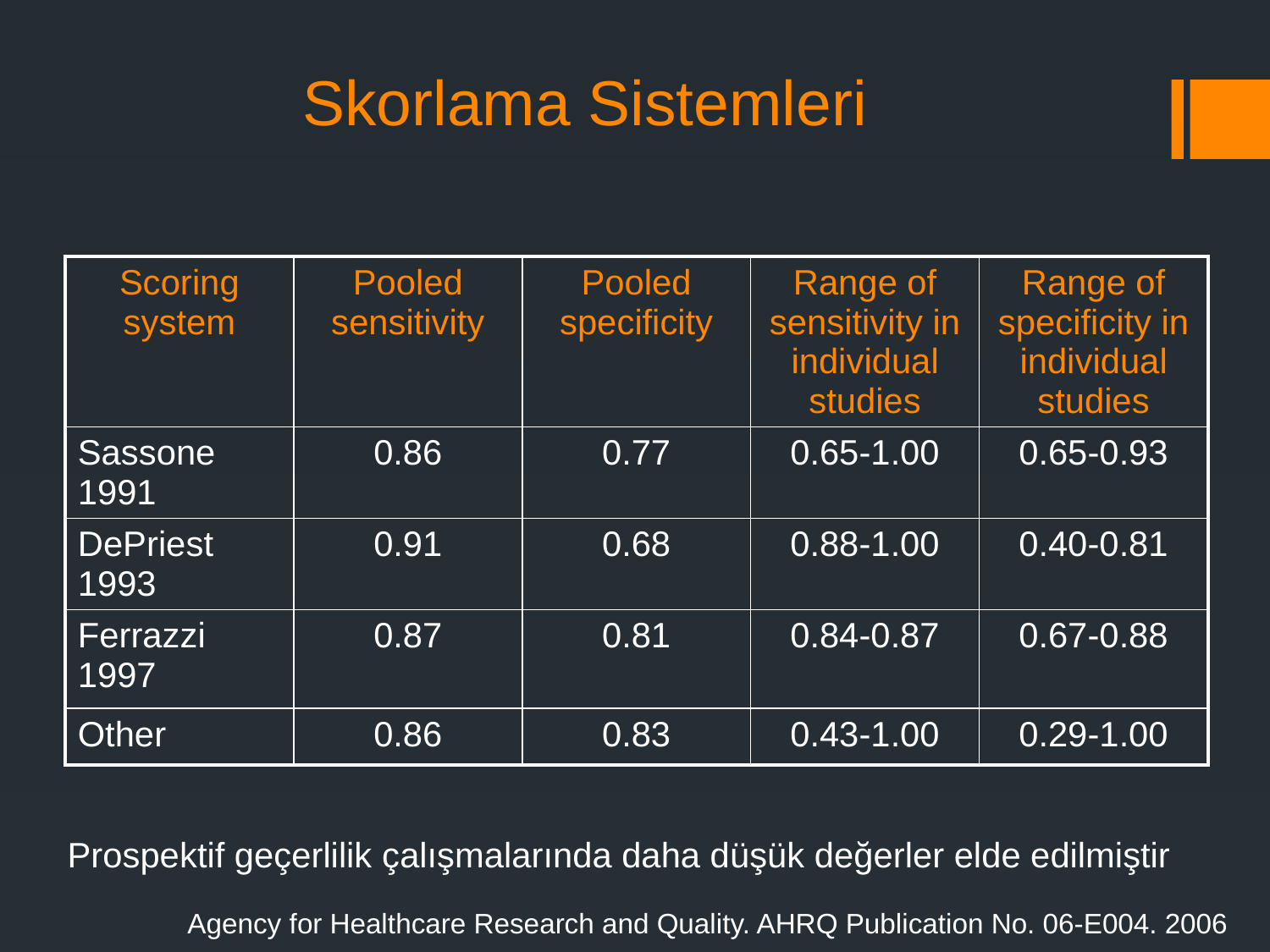

Skorlama Sistemleri
| Scoring system | Pooled sensitivity | Pooled specificity | Range of sensitivity in individual studies | Range of specificity in individual studies |
| --- | --- | --- | --- | --- |
| Sassone 1991 | 0.86 | 0.77 | 0.65-1.00 | 0.65-0.93 |
| DePriest 1993 | 0.91 | 0.68 | 0.88-1.00 | 0.40-0.81 |
| Ferrazzi 1997 | 0.87 | 0.81 | 0.84-0.87 | 0.67-0.88 |
| Other | 0.86 | 0.83 | 0.43-1.00 | 0.29-1.00 |
Prospektif geçerlilik çalışmalarında daha düşük değerler elde edilmiştir
Agency for Healthcare Research and Quality. AHRQ Publication No. 06-E004. 2006